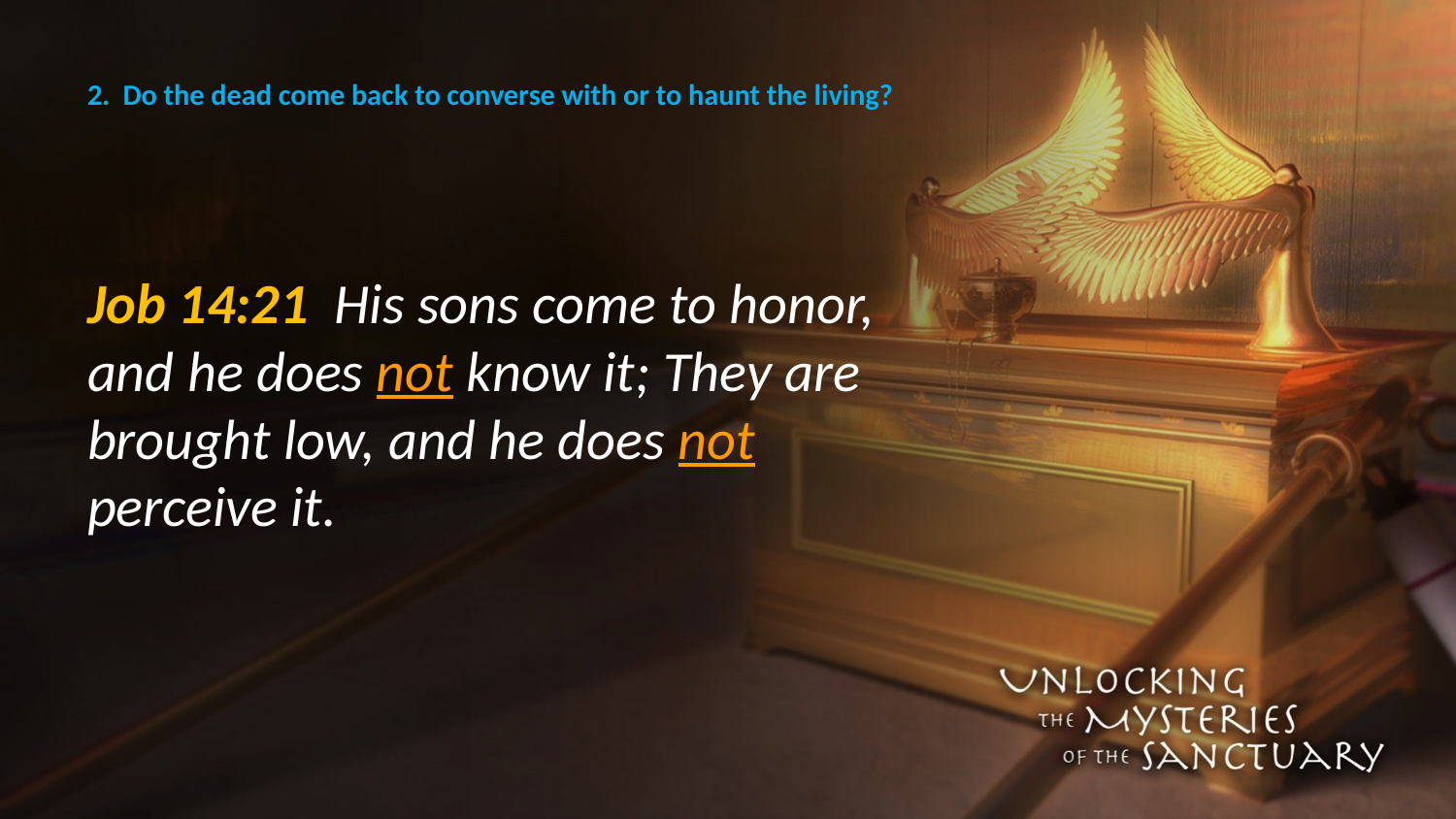

# 2.  Do the dead come back to converse with or to haunt the living?

Job 14:21  His sons come to honor, and he does not know it; They are brought low, and he does not perceive it.